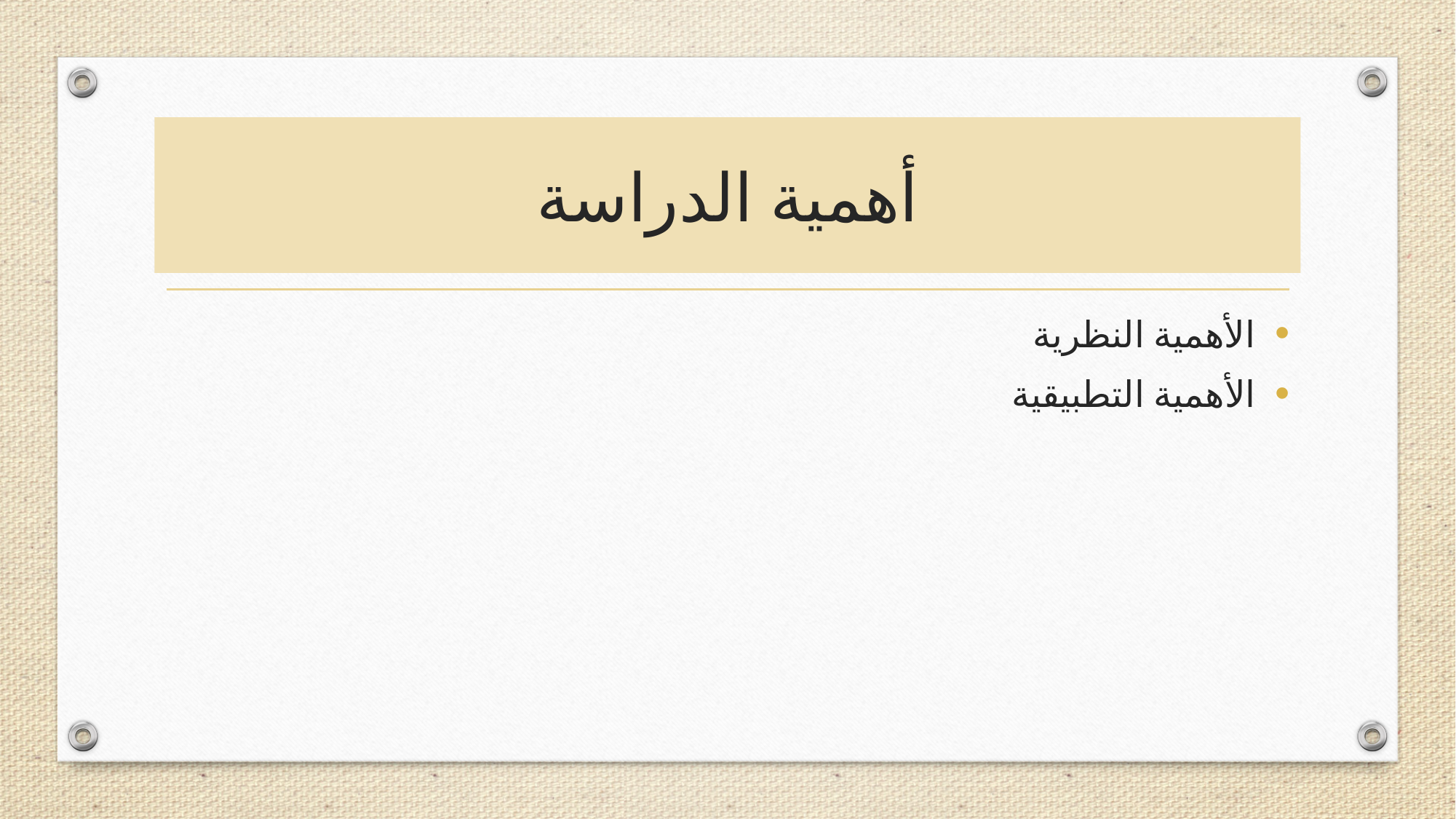

# أهمية الدراسة
الأهمية النظرية
الأهمية التطبيقية